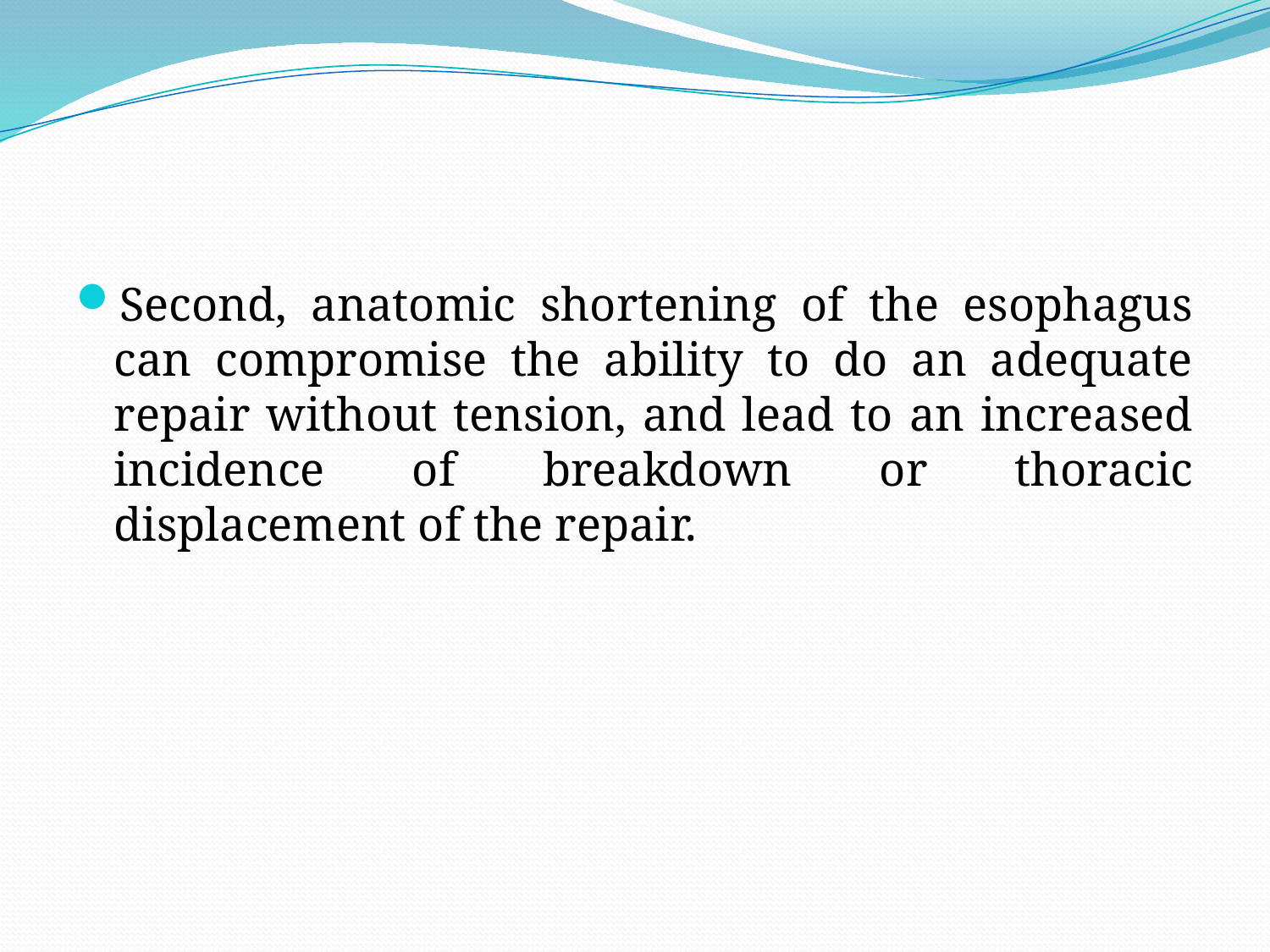

#
Second, anatomic shortening of the esophagus can compromise the ability to do an adequate repair without tension, and lead to an increased incidence of breakdown or thoracic displacement of the repair.